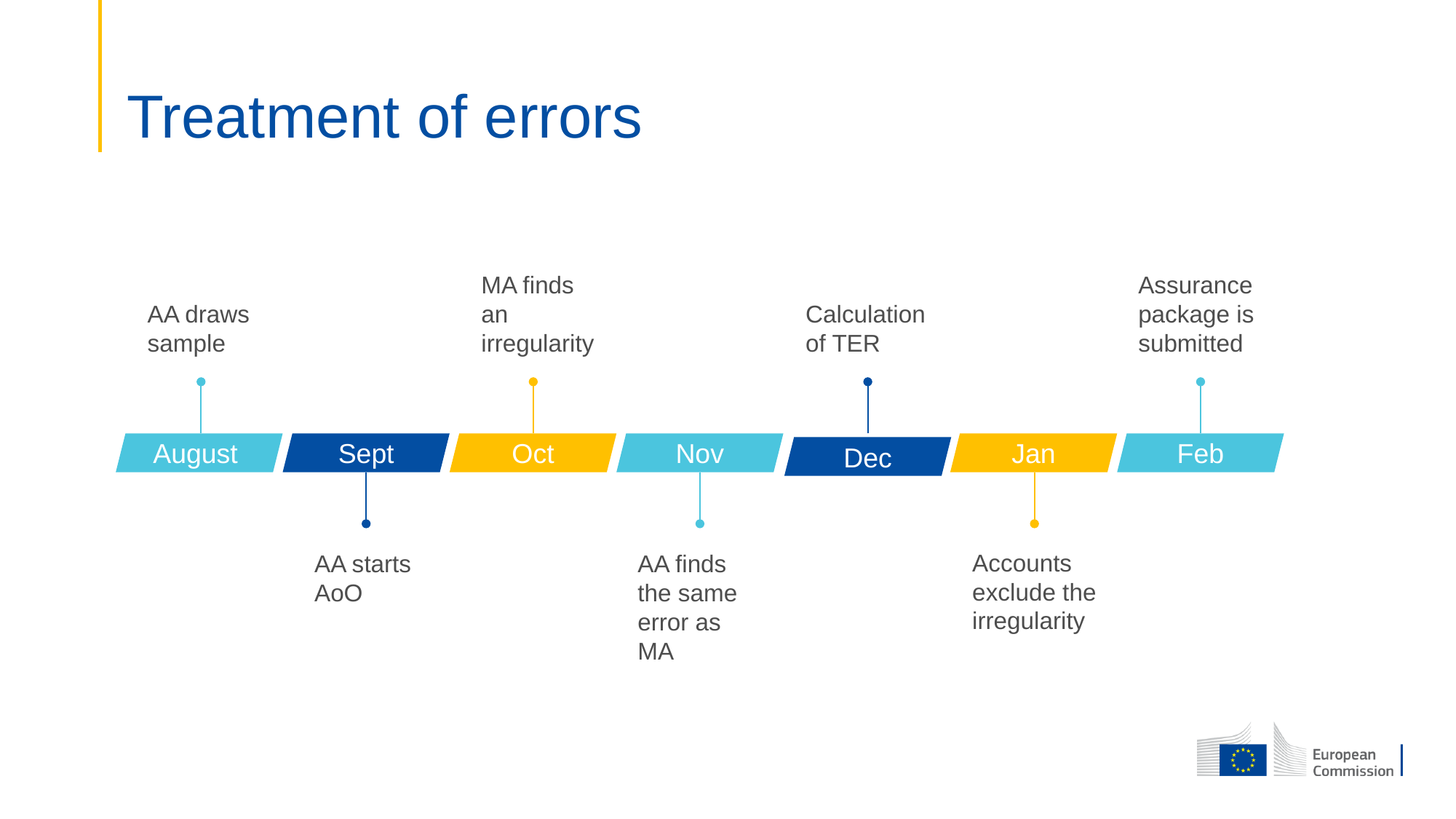

# Treatment of errors
MA finds an irregularity
Assurance package is submitted
AA draws sample
Calculation of TER
August
Sept
Oct
Nov
Jan
Feb
Dec
Accounts exclude the irregularity
AA starts AoO

AA finds the same error as MA